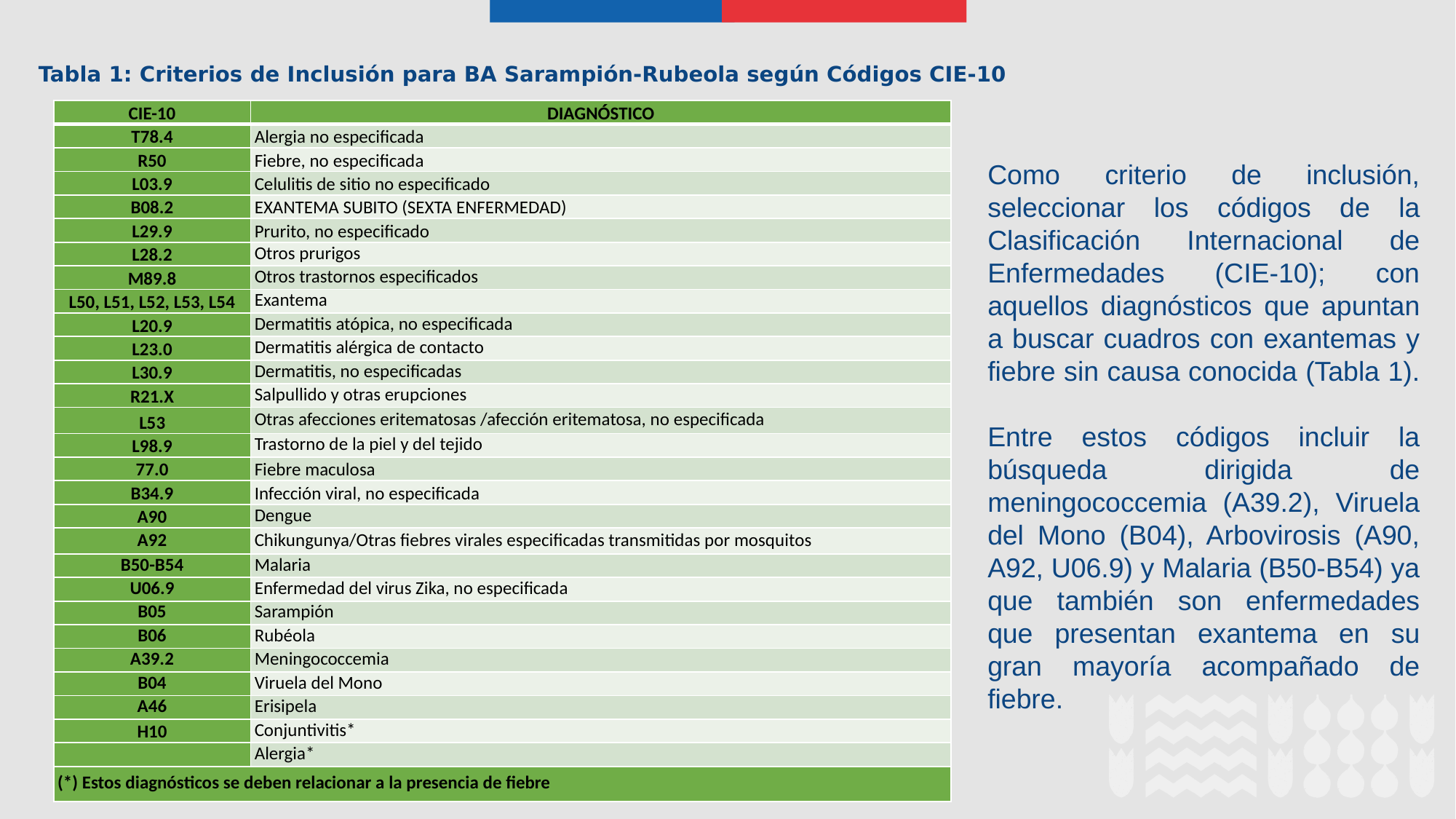

Tabla 1: Criterios de Inclusión para BA Sarampión-Rubeola según Códigos CIE-10
| CIE-10 | DIAGNÓSTICO |
| --- | --- |
| T78.4 | Alergia no especificada |
| R50 | Fiebre, no especificada |
| L03.9 | Celulitis de sitio no especificado |
| B08.2 | EXANTEMA SUBITO (SEXTA ENFERMEDAD) |
| L29.9 | Prurito, no especificado |
| L28.2 | Otros prurigos |
| M89.8 | Otros trastornos especificados |
| L50, L51, L52, L53, L54 | Exantema |
| L20.9 | Dermatitis atópica, no especificada |
| L23.0 | Dermatitis alérgica de contacto |
| L30.9 | Dermatitis, no especificadas |
| R21.X | Salpullido y otras erupciones |
| L53 | Otras afecciones eritematosas /afección eritematosa, no especificada |
| L98.9 | Trastorno de la piel y del tejido |
| 77.0 | Fiebre maculosa |
| B34.9 | Infección viral, no especificada |
| A90 | Dengue |
| A92 | Chikungunya/Otras fiebres virales especificadas transmitidas por mosquitos |
| B50-B54 | Malaria |
| U06.9 | Enfermedad del virus Zika, no especificada |
| B05 | Sarampión |
| B06 | Rubéola |
| A39.2 | Meningococcemia |
| B04 | Viruela del Mono |
| A46 | Erisipela |
| H10 | Conjuntivitis\* |
|  | Alergia\* |
| (\*) Estos diagnósticos se deben relacionar a la presencia de fiebre |  |
Como criterio de inclusión, seleccionar los códigos de la Clasificación Internacional de Enfermedades (CIE-10); con aquellos diagnósticos que apuntan a buscar cuadros con exantemas y fiebre sin causa conocida (Tabla 1).

Entre estos códigos incluir la búsqueda dirigida de meningococcemia (A39.2), Viruela del Mono (B04), Arbovirosis (A90, A92, U06.9) y Malaria (B50-B54) ya que también son enfermedades que presentan exantema en su gran mayoría acompañado de fiebre.